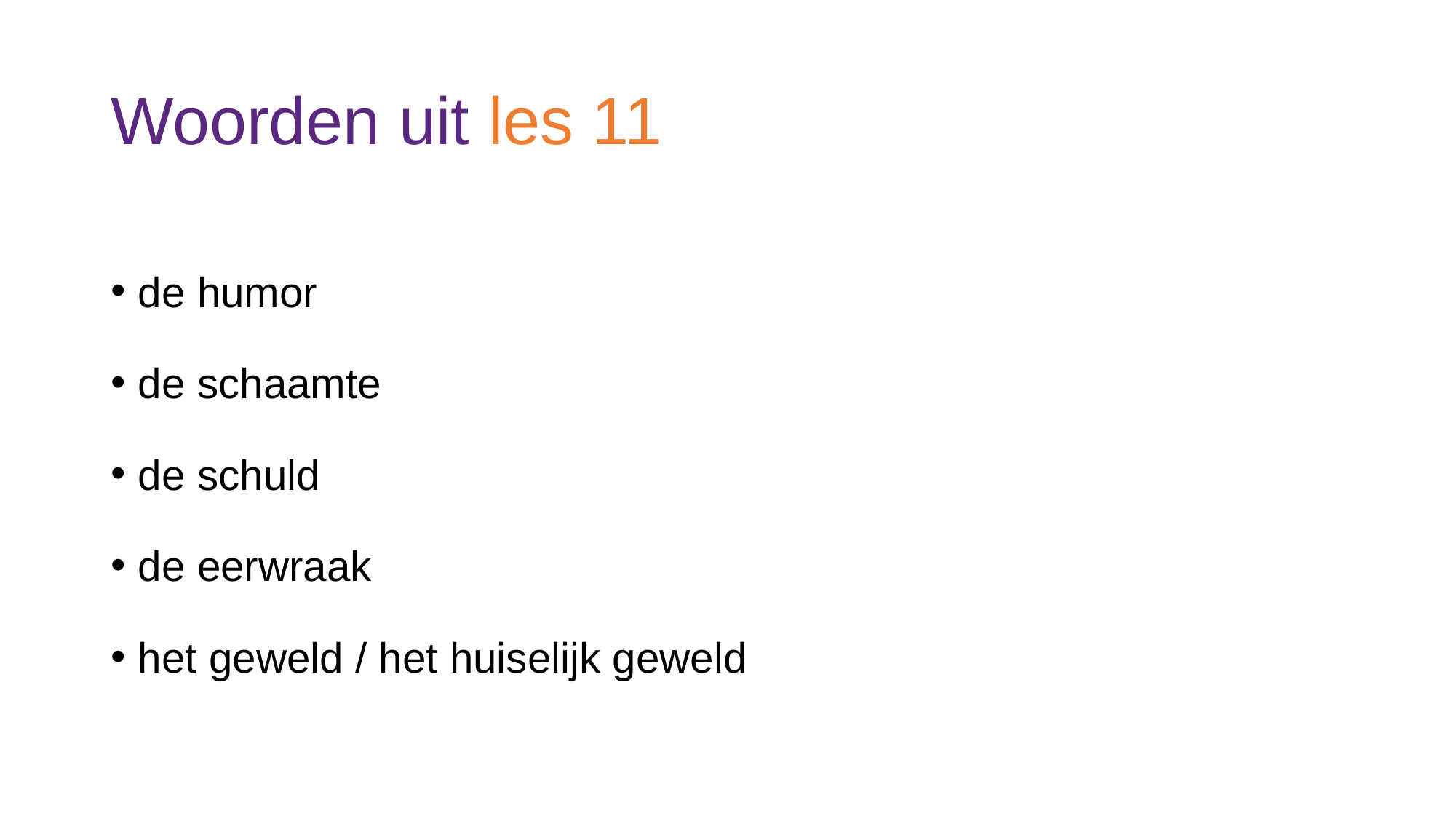

# Woorden uit les 11
de humor
de schaamte
de schuld
de eerwraak
het geweld / het huiselijk geweld